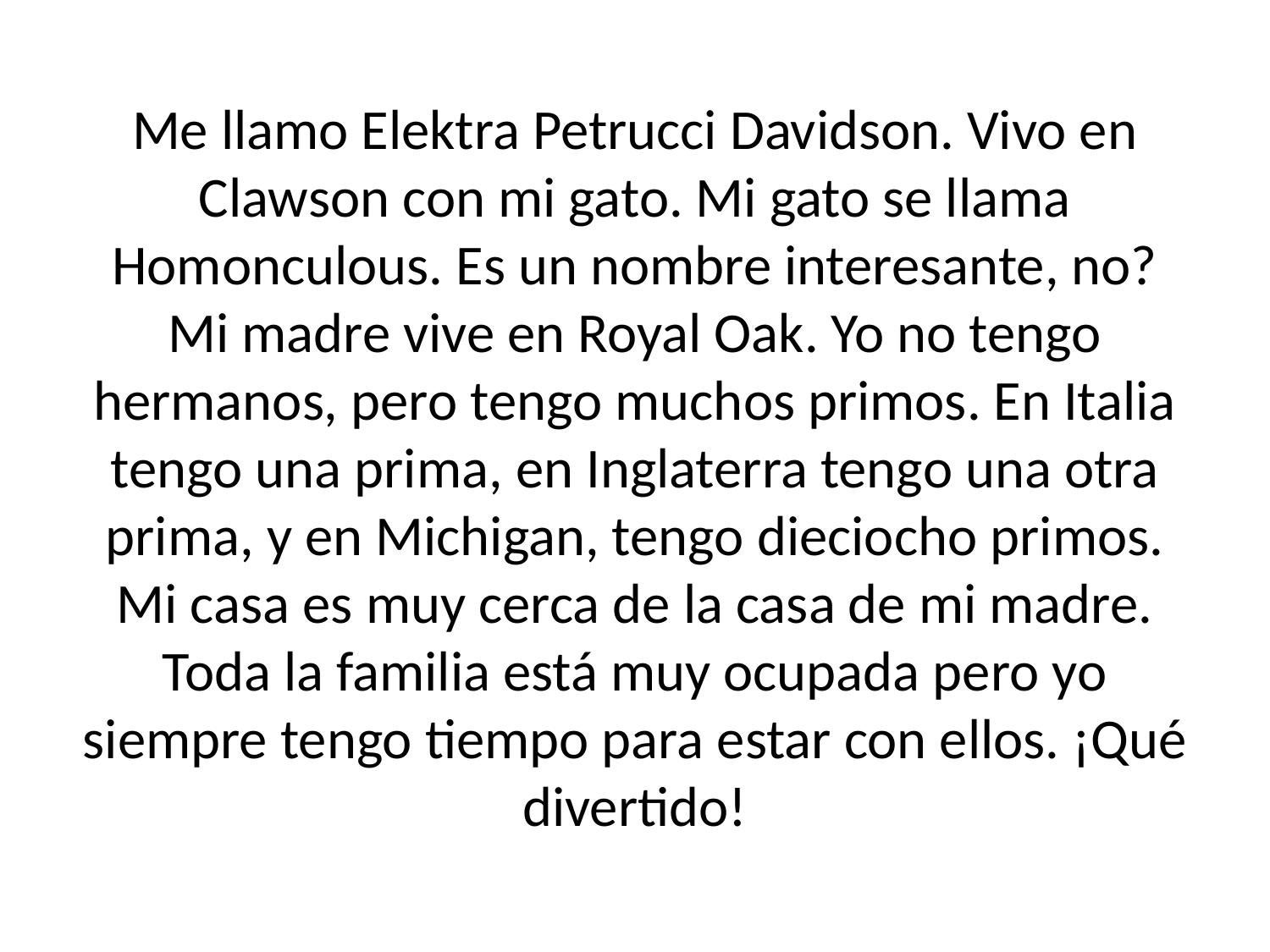

# Me llamo Elektra Petrucci Davidson. Vivo en Clawson con mi gato. Mi gato se llama Homonculous. Es un nombre interesante, no? Mi madre vive en Royal Oak. Yo no tengo hermanos, pero tengo muchos primos. En Italia tengo una prima, en Inglaterra tengo una otra prima, y en Michigan, tengo dieciocho primos. Mi casa es muy cerca de la casa de mi madre. Toda la familia está muy ocupada pero yo siempre tengo tiempo para estar con ellos. ¡Qué divertido!